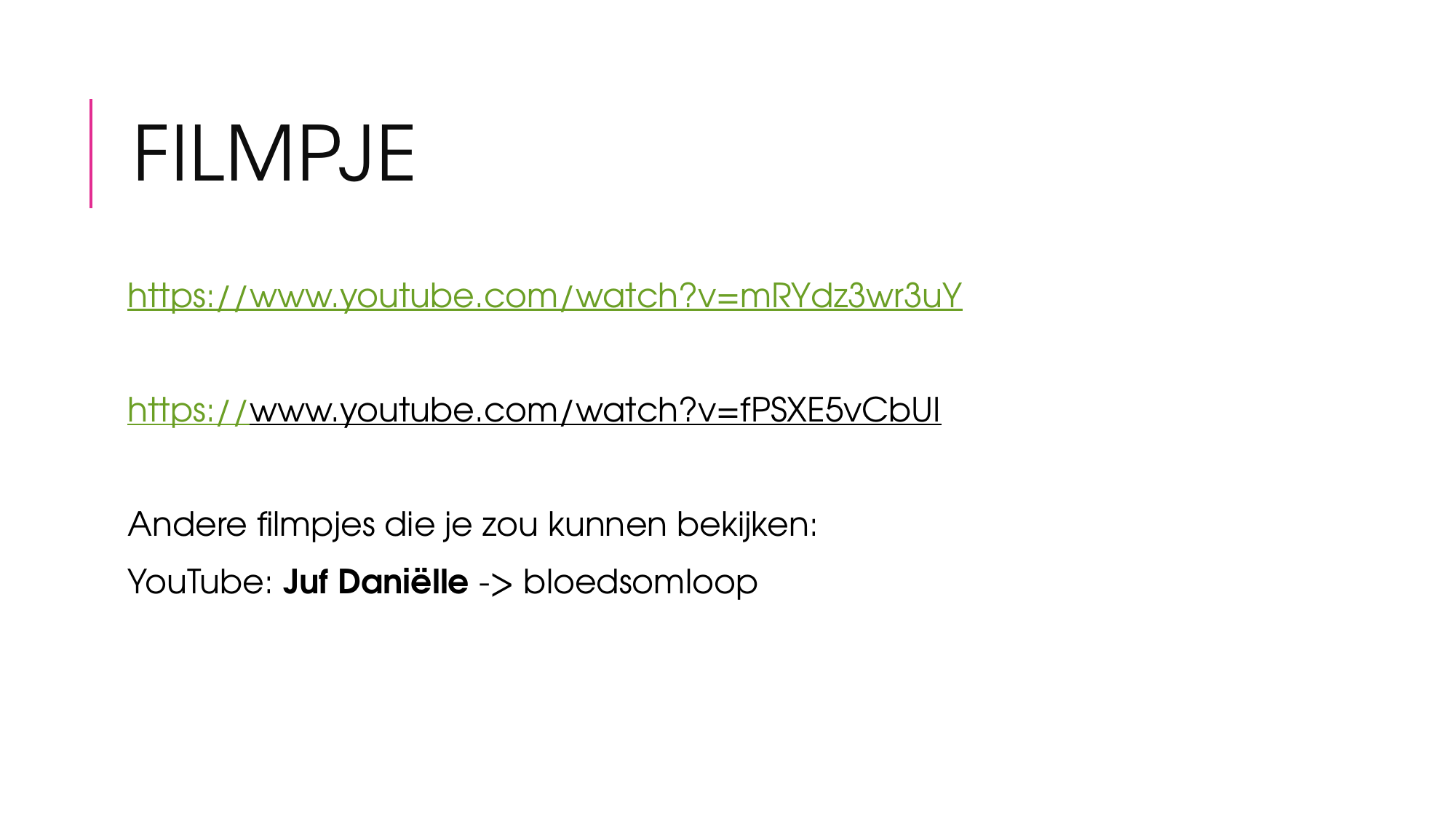

# Filmpje
https://www.youtube.com/watch?v=mRYdz3wr3uY

https://www.youtube.com/watch?v=fPSXE5vCbUI

Andere filmpjes die je zou kunnen bekijken:
YouTube: Juf Daniëlle -> bloedsomloop